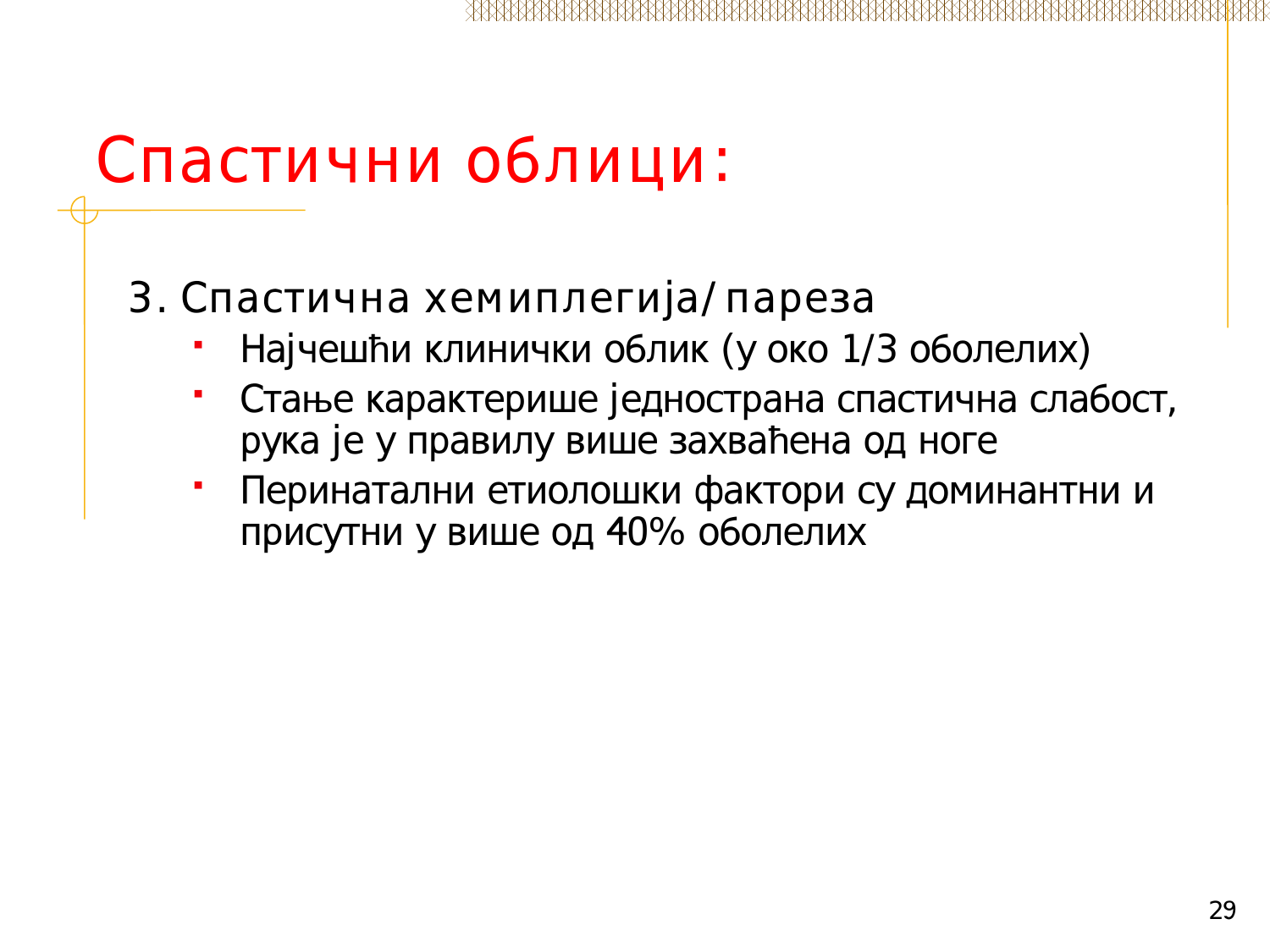

# Спастични облици:
3. Спастична хемиплегија/пареза
Најчешћи клинички облик (у око 1/3 оболелих)
Стање карактерише једнострана спастична слабост, рука је у правилу више захваћена од ноге
Перинатални етиолошки фактори су доминантни и присутни у више од 40% оболелих

29